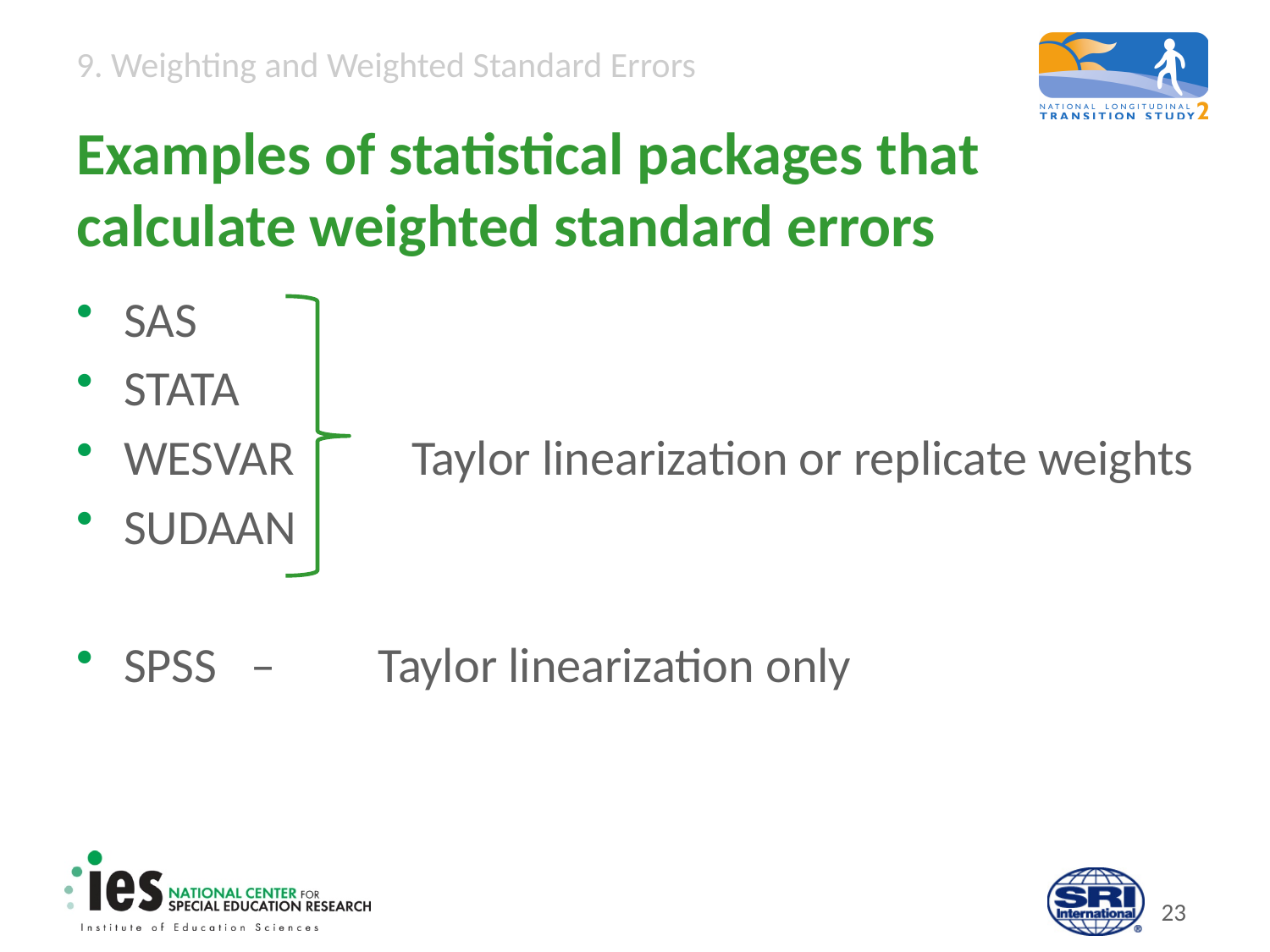

# Examples of statistical packages that calculate weighted standard errors
SAS
STATA
WESVAR  	   Taylor linearization or replicate weights
SUDAAN

SPSS 	– 	Taylor linearization only

23